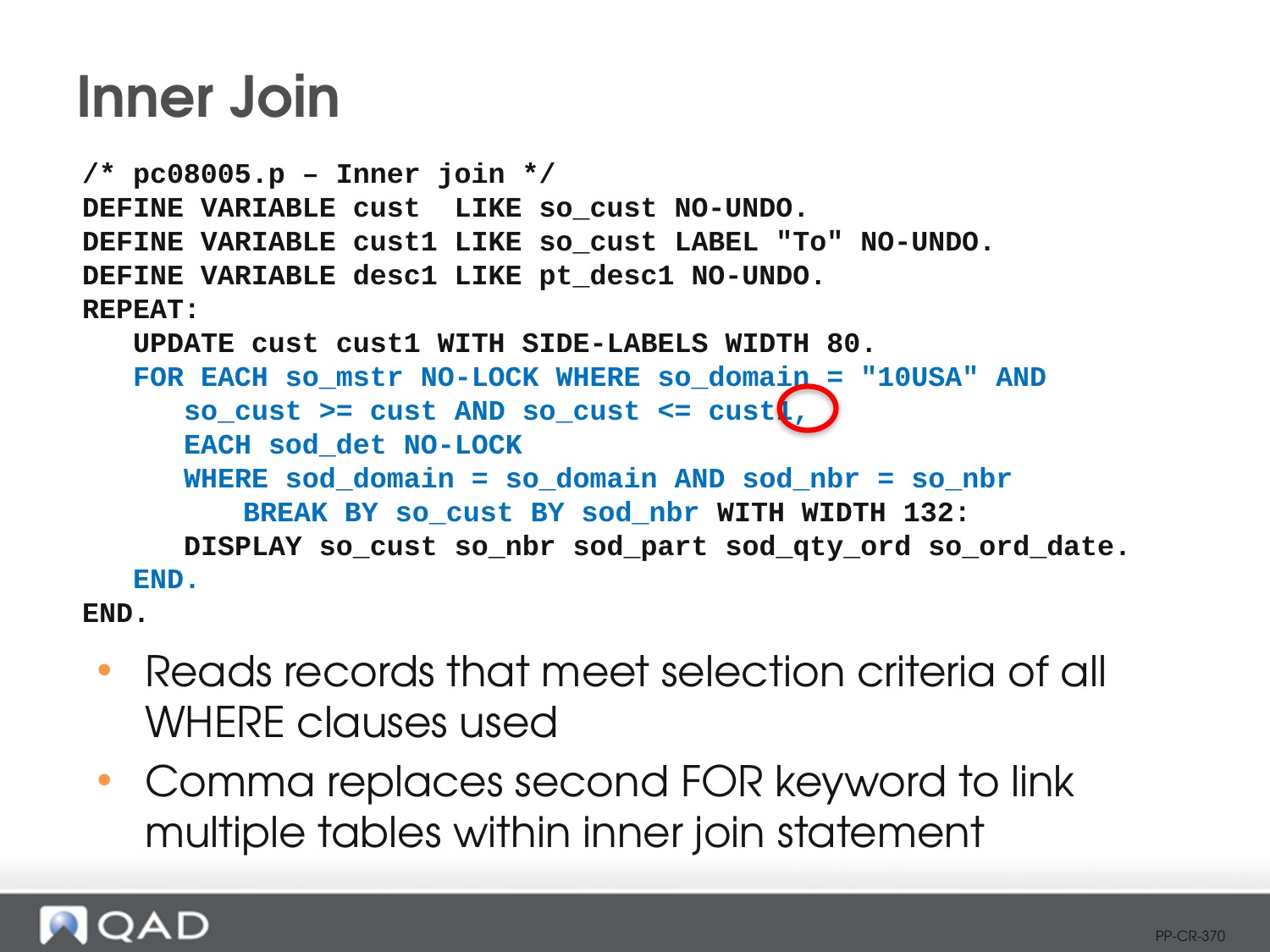

# Inner Join
/* pc08005.p – Inner join */
DEFINE VARIABLE cust  LIKE so_cust NO-UNDO.
DEFINE VARIABLE cust1 LIKE so_cust LABEL "To" NO-UNDO.
DEFINE VARIABLE desc1 LIKE pt_desc1 NO-UNDO.
REPEAT:
   UPDATE cust cust1 WITH SIDE-LABELS WIDTH 80.
   FOR EACH so_mstr NO-LOCK WHERE so_domain = "10USA" AND
      so_cust >= cust AND so_cust <= cust1,
      EACH sod_det NO-LOCK
      WHERE sod_domain = so_domain AND sod_nbr = so_nbr
 	  BREAK BY so_cust BY sod_nbr WITH WIDTH 132:
      DISPLAY so_cust so_nbr sod_part sod_qty_ord so_ord_date.
   END.
END.

Reads records that meet selection criteria of all WHERE clauses used
Comma replaces second FOR keyword to link multiple tables within inner join statement
PP-CR-370